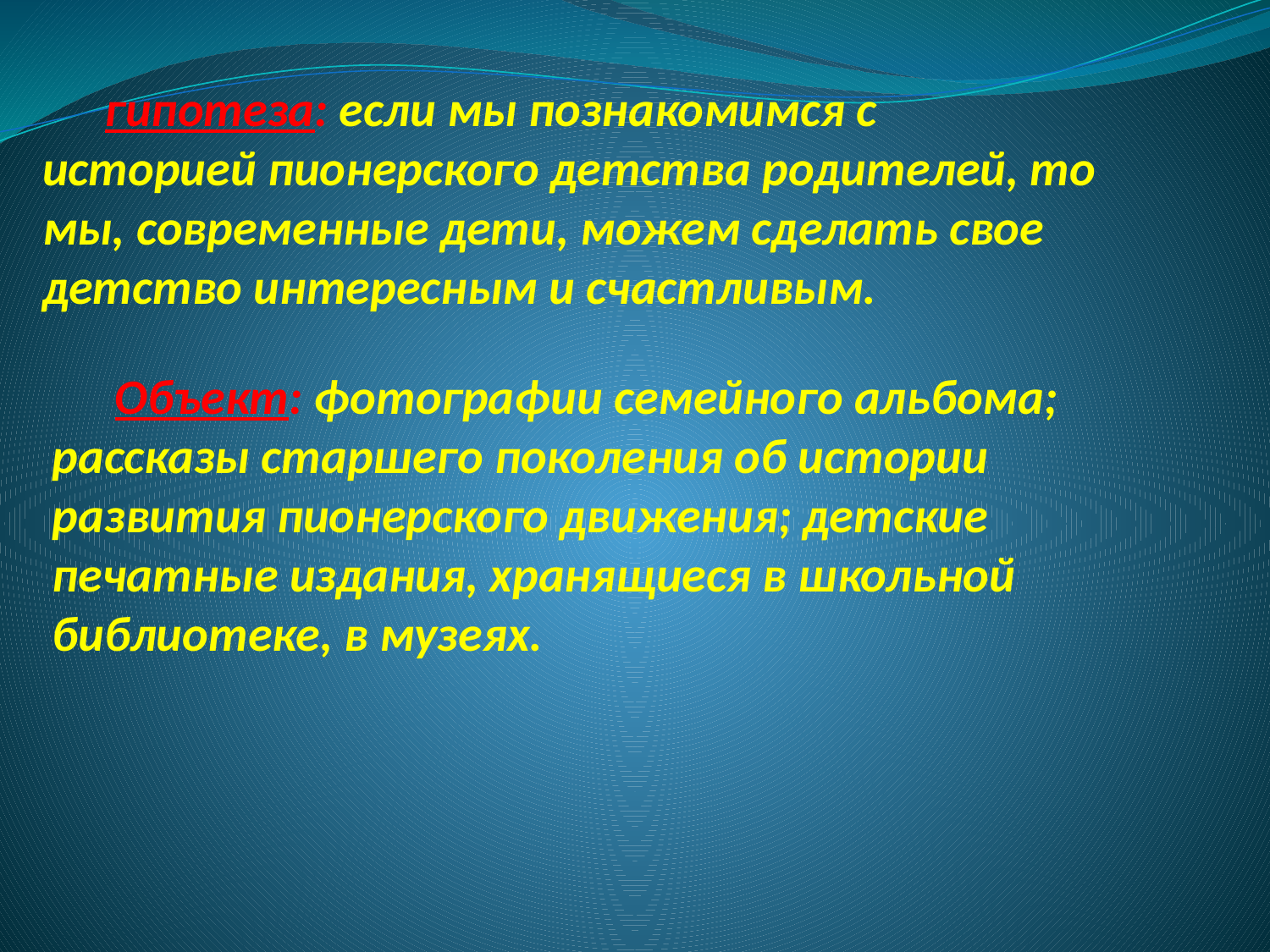

гипотеза: если мы познакомимся с историей пионерского детства родителей, то мы, современные дети, можем сделать свое детство интересным и счастливым.
Объект: фотографии семейного альбома; рассказы старшего поколения об истории развития пионерского движения; детские печатные издания, хранящиеся в школьной библиотеке, в музеях.